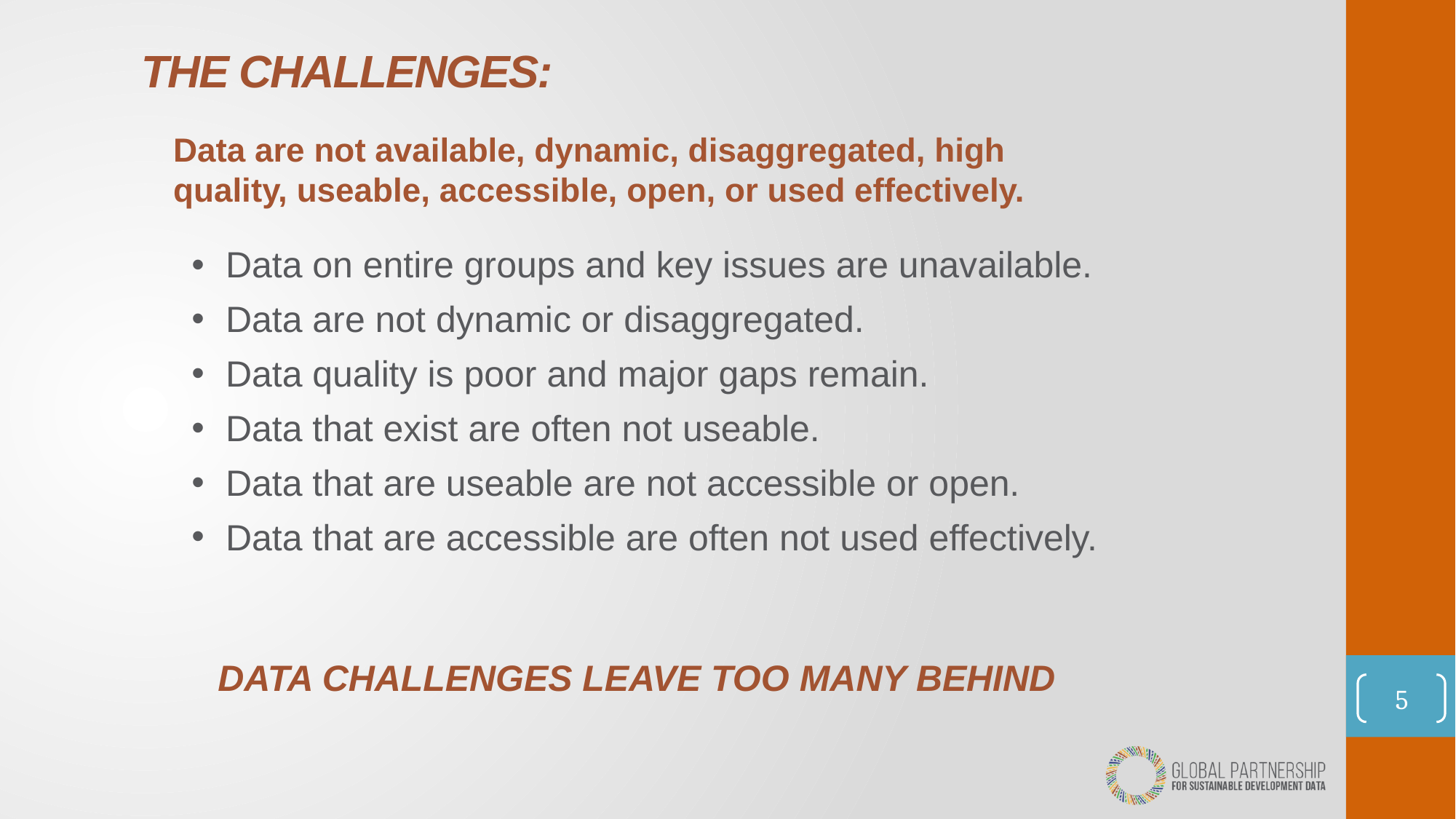

# THE CHALLENGES:
Data are not available, dynamic, disaggregated, high quality, useable, accessible, open, or used effectively.
Data on entire groups and key issues are unavailable.
Data are not dynamic or disaggregated.
Data quality is poor and major gaps remain.
Data that exist are often not useable.
Data that are useable are not accessible or open.
Data that are accessible are often not used effectively.
DATA CHALLENGES LEAVE TOO MANY BEHIND
5